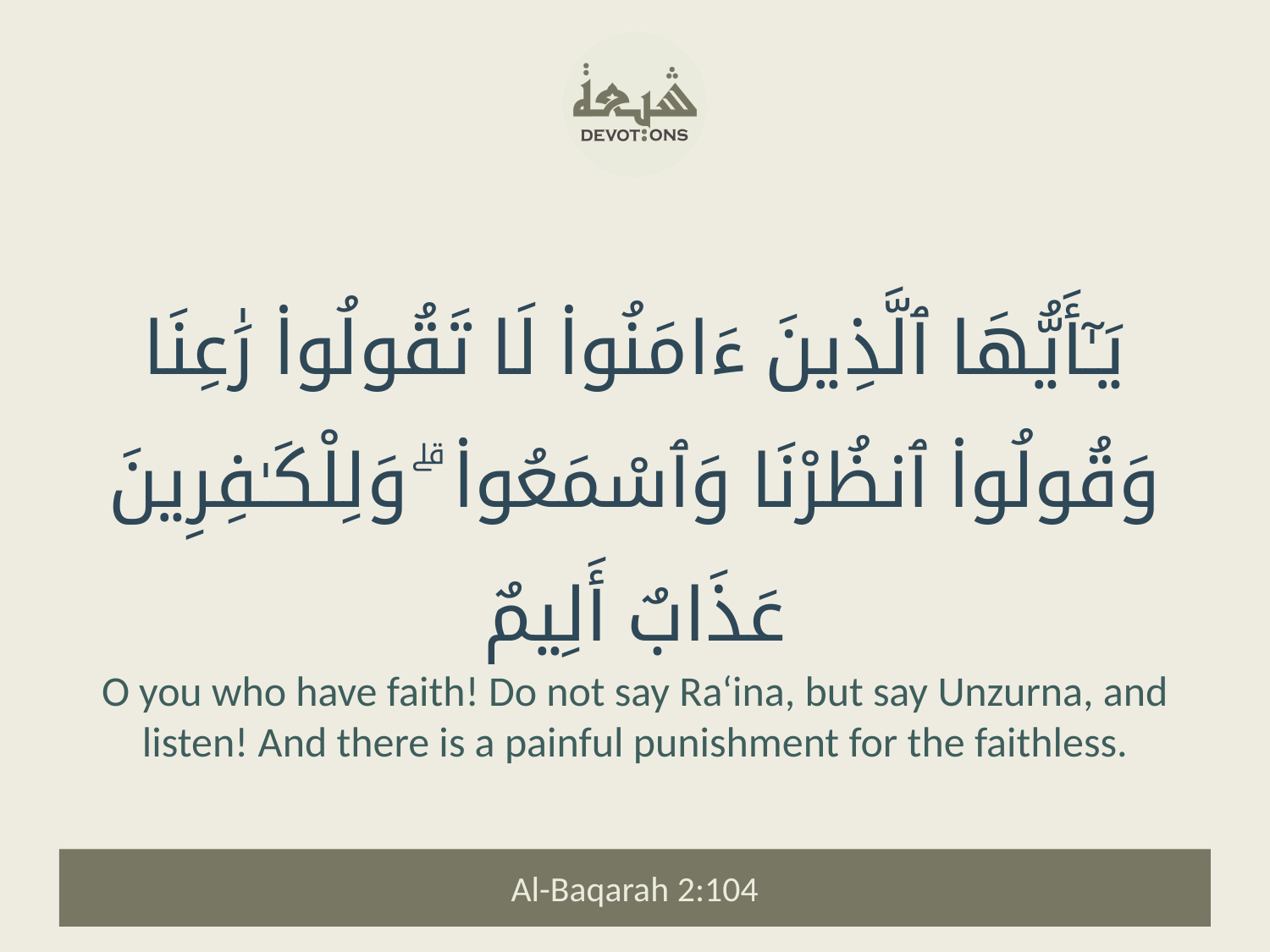

يَـٰٓأَيُّهَا ٱلَّذِينَ ءَامَنُوا۟ لَا تَقُولُوا۟ رَٰعِنَا وَقُولُوا۟ ٱنظُرْنَا وَٱسْمَعُوا۟ ۗ وَلِلْكَـٰفِرِينَ عَذَابٌ أَلِيمٌ
O you who have faith! Do not say Ra‘ina, but say Unzurna, and listen! And there is a painful punishment for the faithless.
Al-Baqarah 2:104